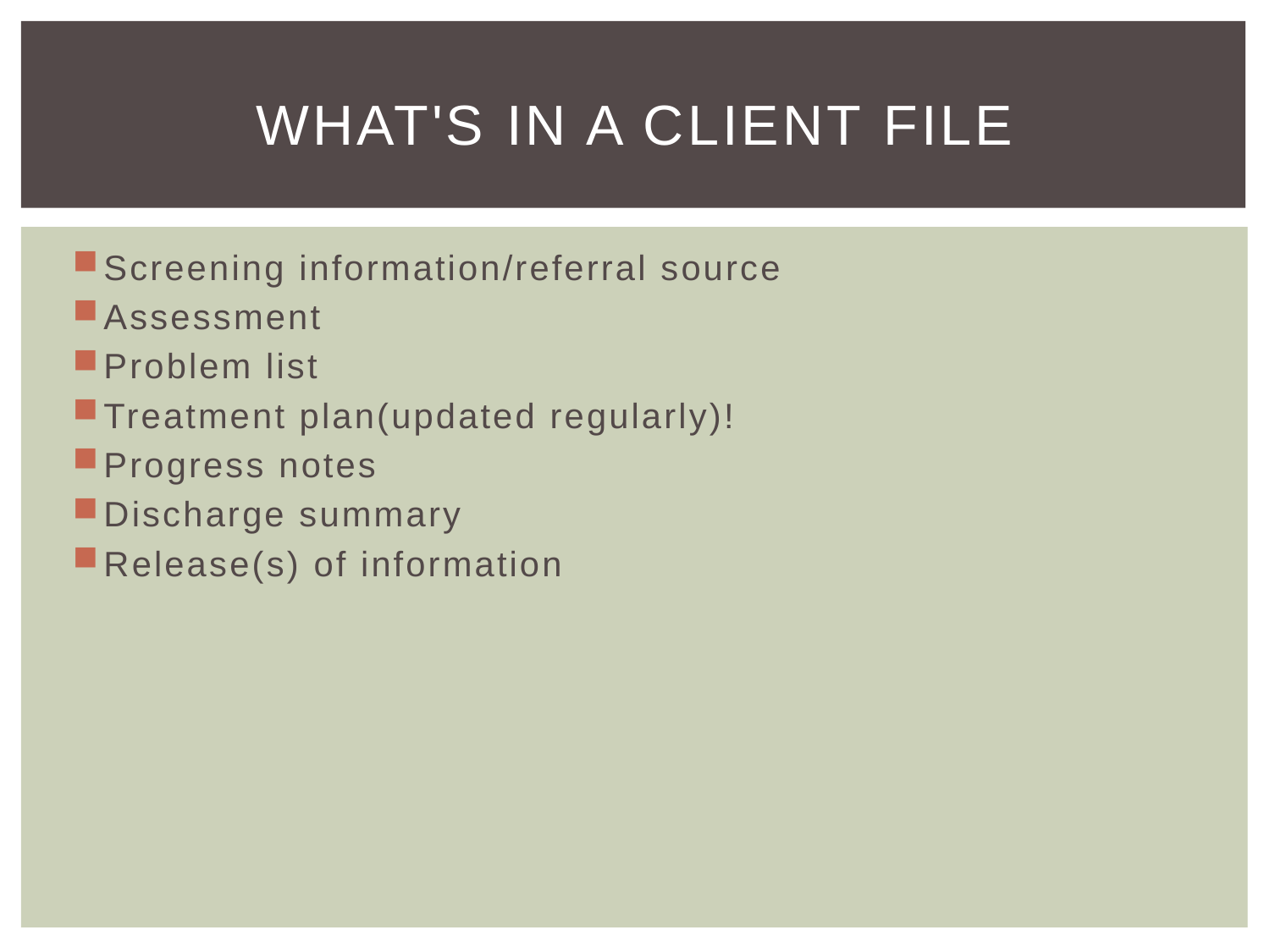

# What's in a client file
Screening information/referral source
Assessment
Problem list
Treatment plan(updated regularly)!
Progress notes
Discharge summary
Release(s) of information